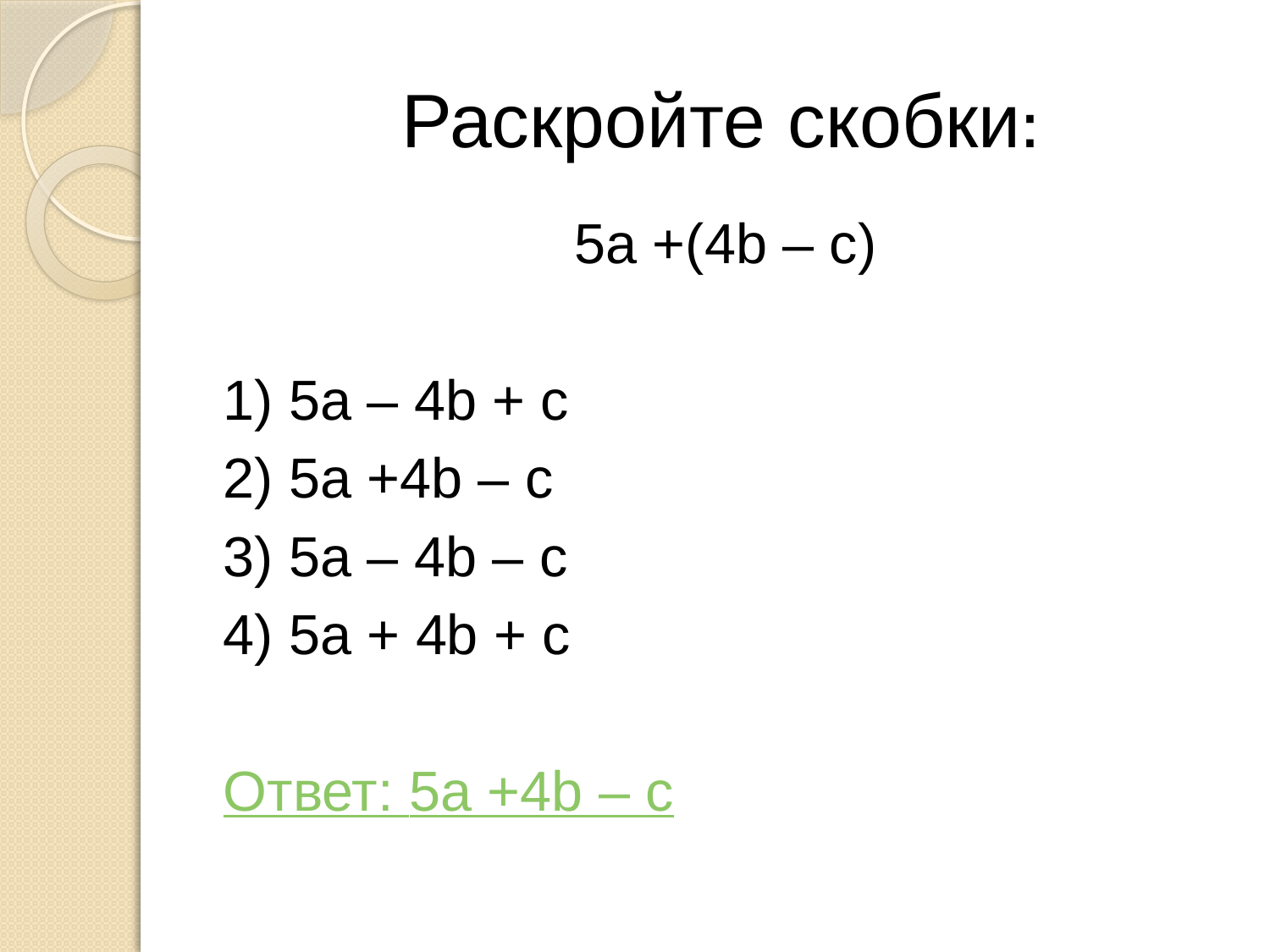

# Раскройте скобки:
5a +(4b – c)

1) 5a – 4b + c
2) 5a +4b – c
3) 5a – 4b – c
4) 5a + 4b + c

Ответ: 5a +4b – c